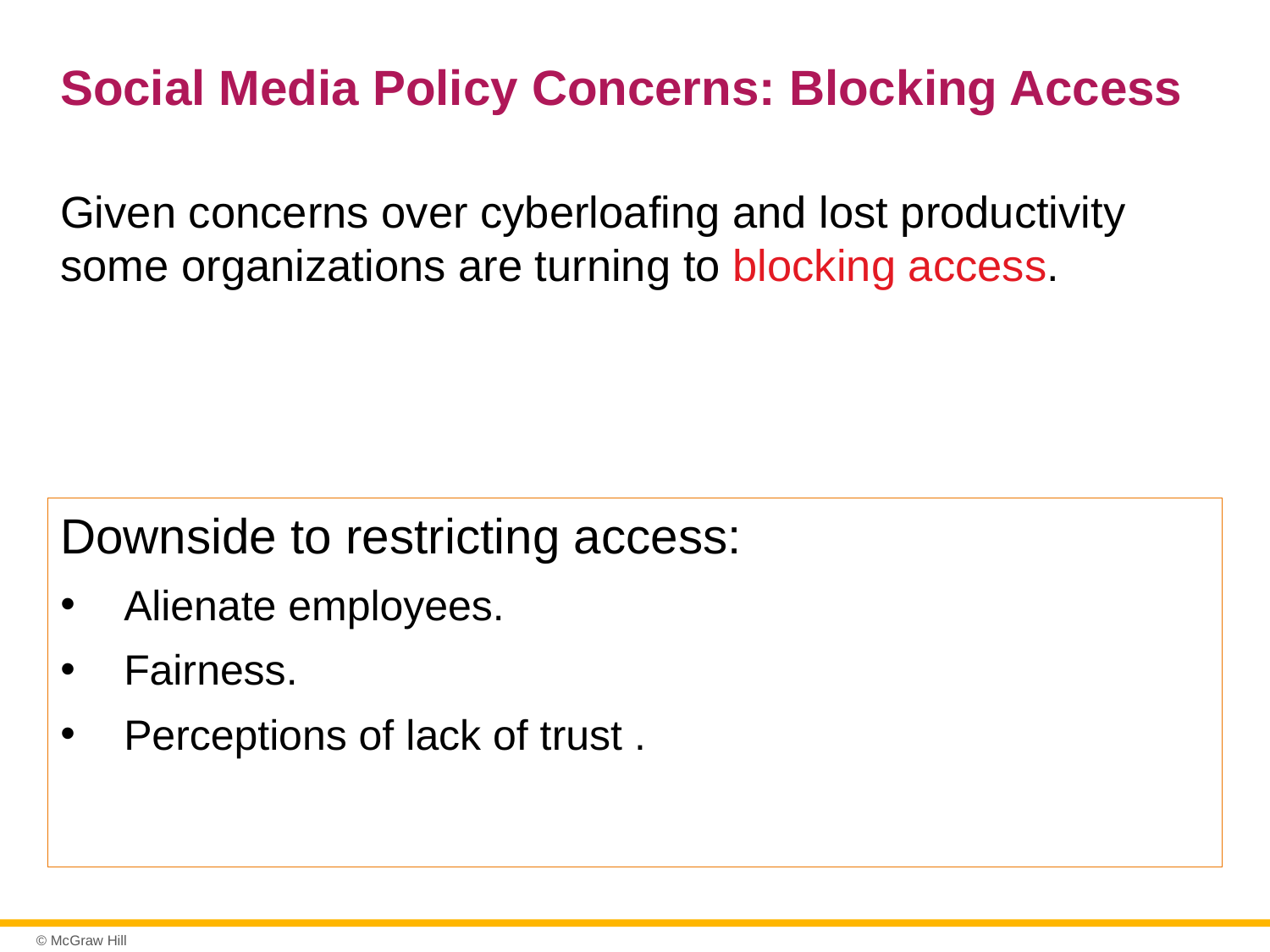

# Social Media Policy Concerns: Blocking Access
Given concerns over cyberloafing and lost productivity some organizations are turning to blocking access.

Downside to restricting access:
Alienate employees.
Fairness.
Perceptions of lack of trust .